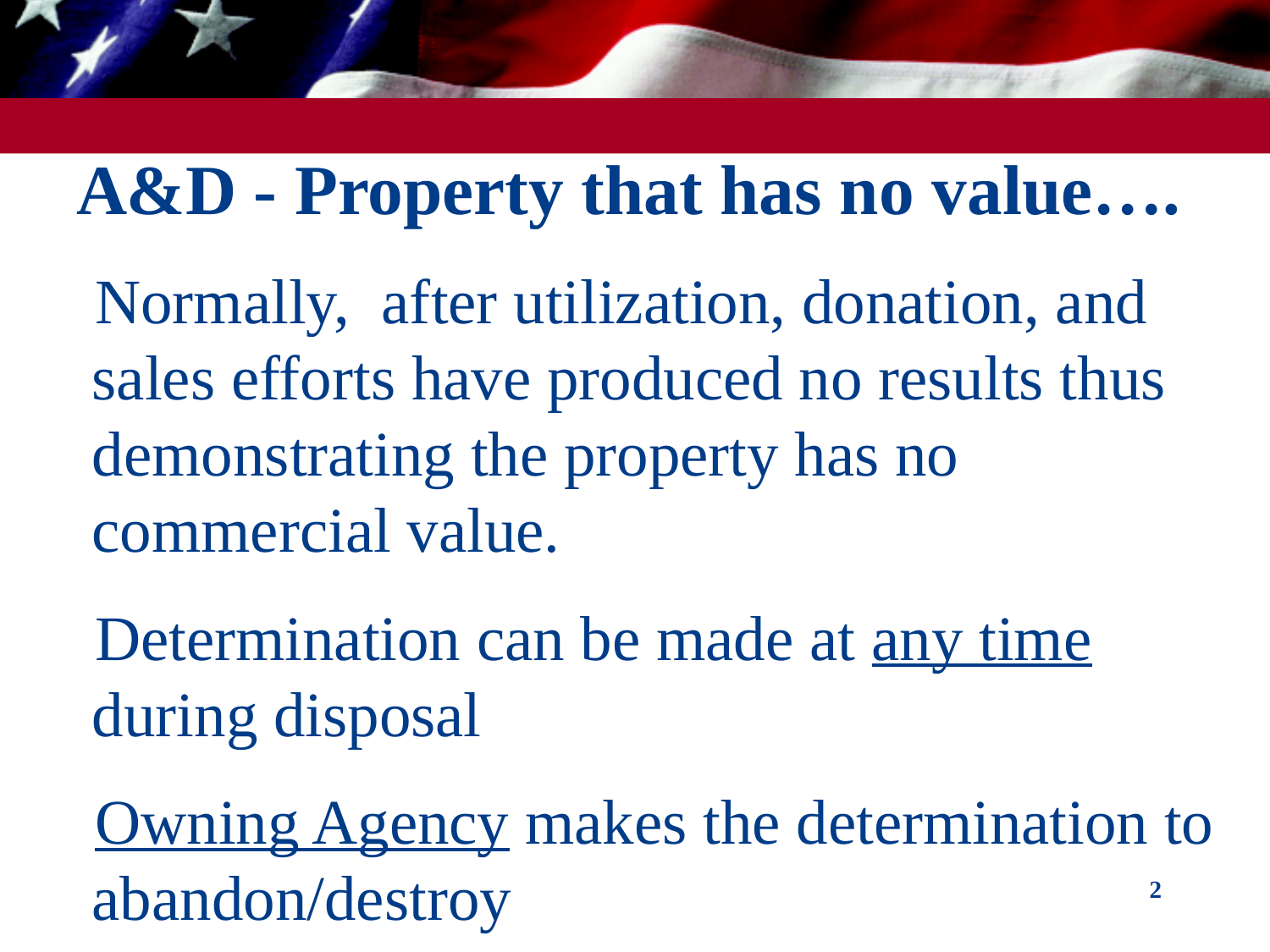

# A&D - Property that has no value….
Normally,  after utilization, donation, and sales efforts have produced no results thus demonstrating the property has no commercial value.
Determination can be made at any time during disposal
Owning Agency makes the determination to abandon/destroy

2